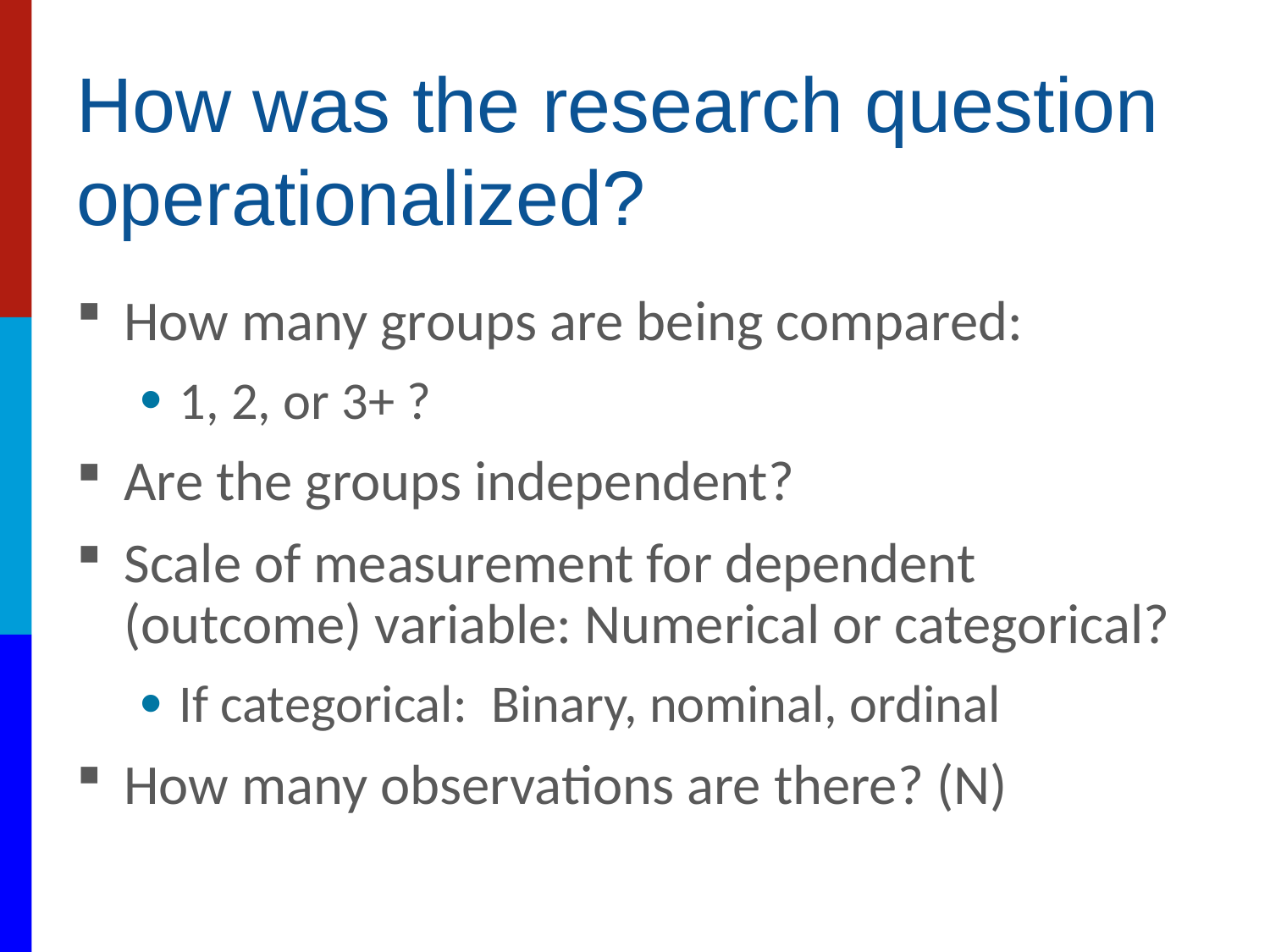

# How was the research question operationalized?
How many groups are being compared:
1, 2, or 3+ ?
Are the groups independent?
Scale of measurement for dependent (outcome) variable: Numerical or categorical?
If categorical:  Binary, nominal, ordinal
How many observations are there? (N)